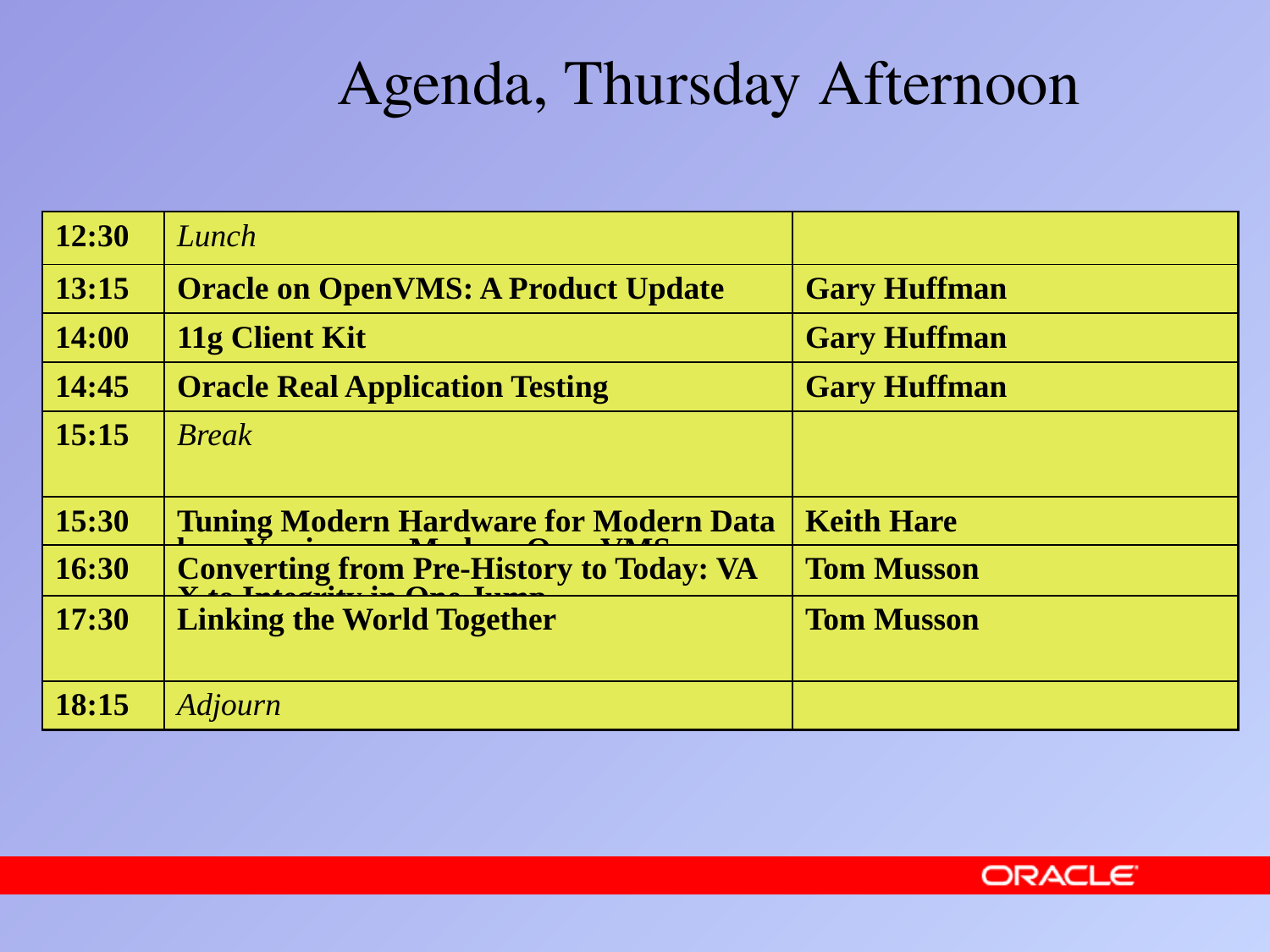

# Agenda, Thursday Afternoon
| 12:30 | Lunch |  |
| --- | --- | --- |
| 13:15 | Oracle on OpenVMS: A Product Update | Gary Huffman |
| 14:00 | 11g Client Kit | Gary Huffman |
| 14:45 | Oracle Real Application Testing | Gary Huffman |
| 15:15 | Break |  |
| 15:30 | Tuning Modern Hardware for Modern Database Versions on Modern OpenVMS | Keith Hare |
| 16:30 | Converting from Pre-History to Today: VAX to Integrity in One Jump | Tom Musson |
| 17:30 | Linking the World Together | Tom Musson |
| 18:15 | Adjourn |  |